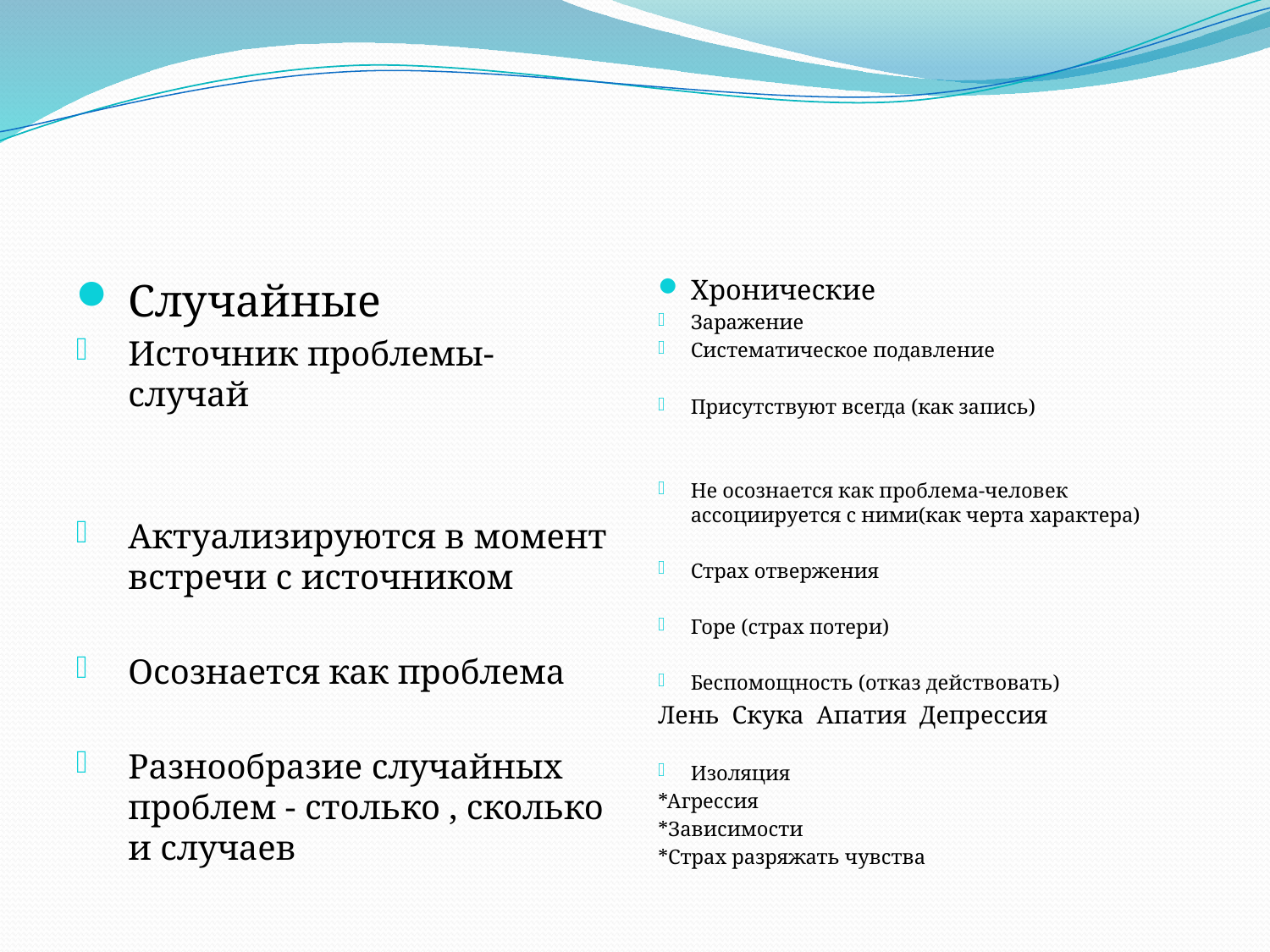

#
Случайные
Источник проблемы-случай

Актуализируются в момент встречи с источником

Осознается как проблема

Разнообразие случайных проблем - столько , сколько и случаев

Хронические
Заражение
Систематическое подавление

Присутствуют всегда (как запись)

Не осознается как проблема-человек ассоциируется с ними(как черта характера)

Страх отвержения

Горе (страх потери)

Беспомощность (отказ действовать)
Лень  Скука  Апатия  Депрессия

Изоляция
*Агрессия
*Зависимости
*Страх разряжать чувства